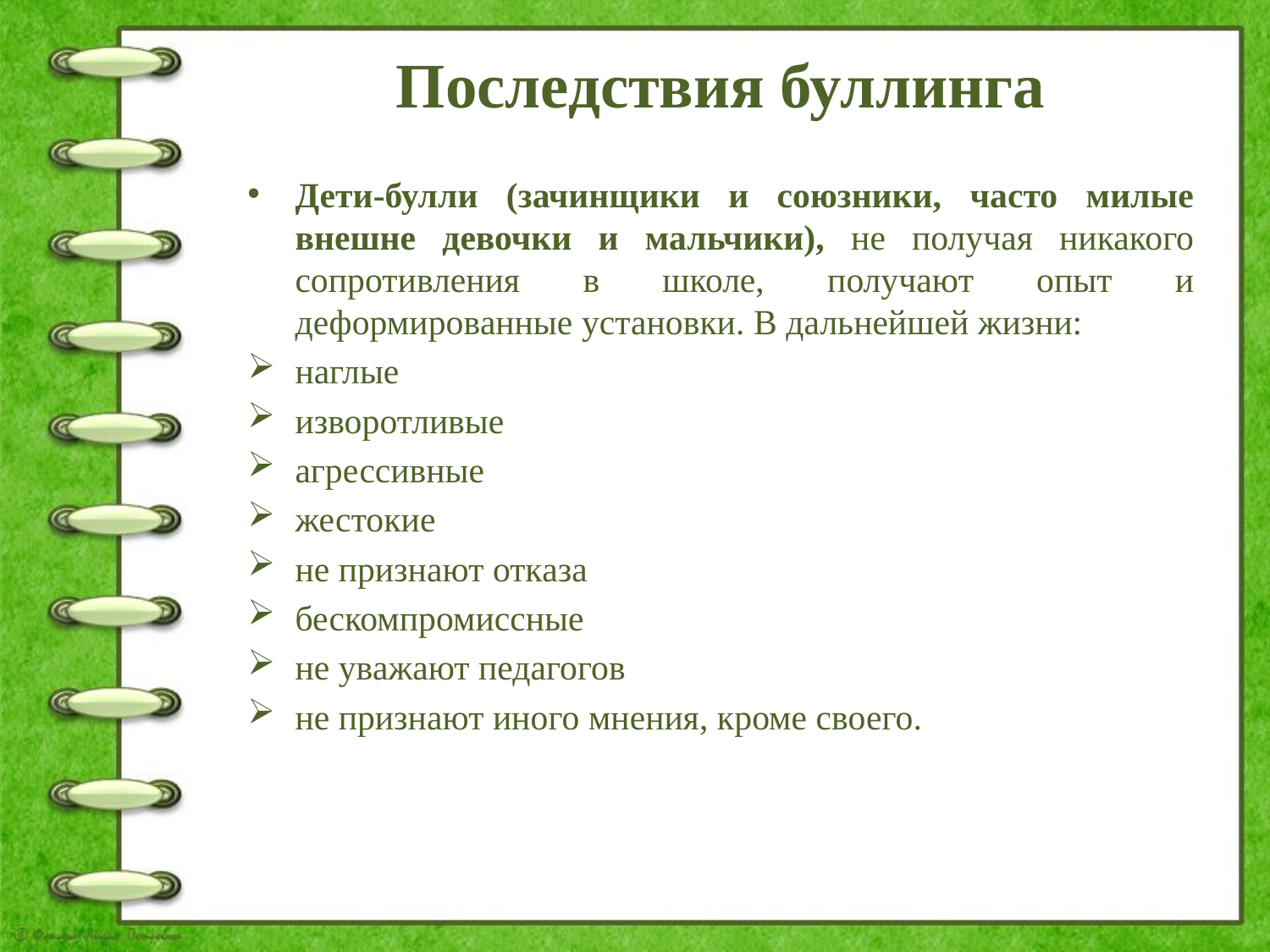

# Последствия буллинга
Дети-булли (зачинщики и союзники, часто милые внешне девочки и мальчики), не получая никакого сопротивления в школе, получают опыт и деформированные установки. В дальнейшей жизни:
наглые
изворотливые
агрессивные
жестокие
не признают отказа
бескомпромиссные
не уважают педагогов
не признают иного мнения, кроме своего.